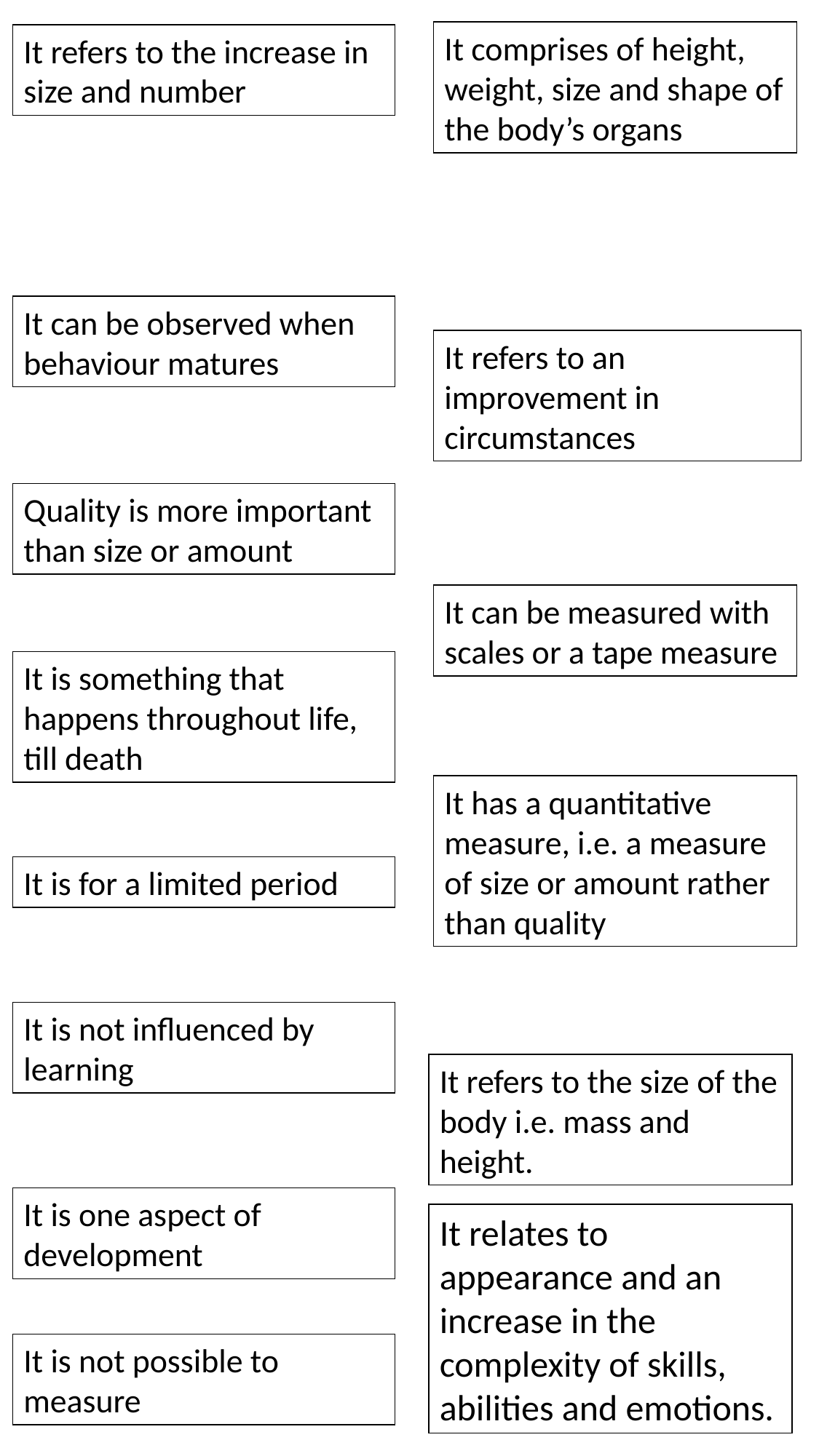

It comprises of height, weight, size and shape of the body’s organs
It refers to the increase in size and number
It can be observed when behaviour matures
It refers to an improvement in circumstances
Quality is more important than size or amount
It can be measured with scales or a tape measure
It is something that happens throughout life, till death
It has a quantitative measure, i.e. a measure of size or amount rather than quality
It is for a limited period
It is not influenced by learning
It refers to the size of the body i.e. mass and height.
It is one aspect of development
It relates to appearance and an increase in the complexity of skills, abilities and emotions.
It is not possible to measure